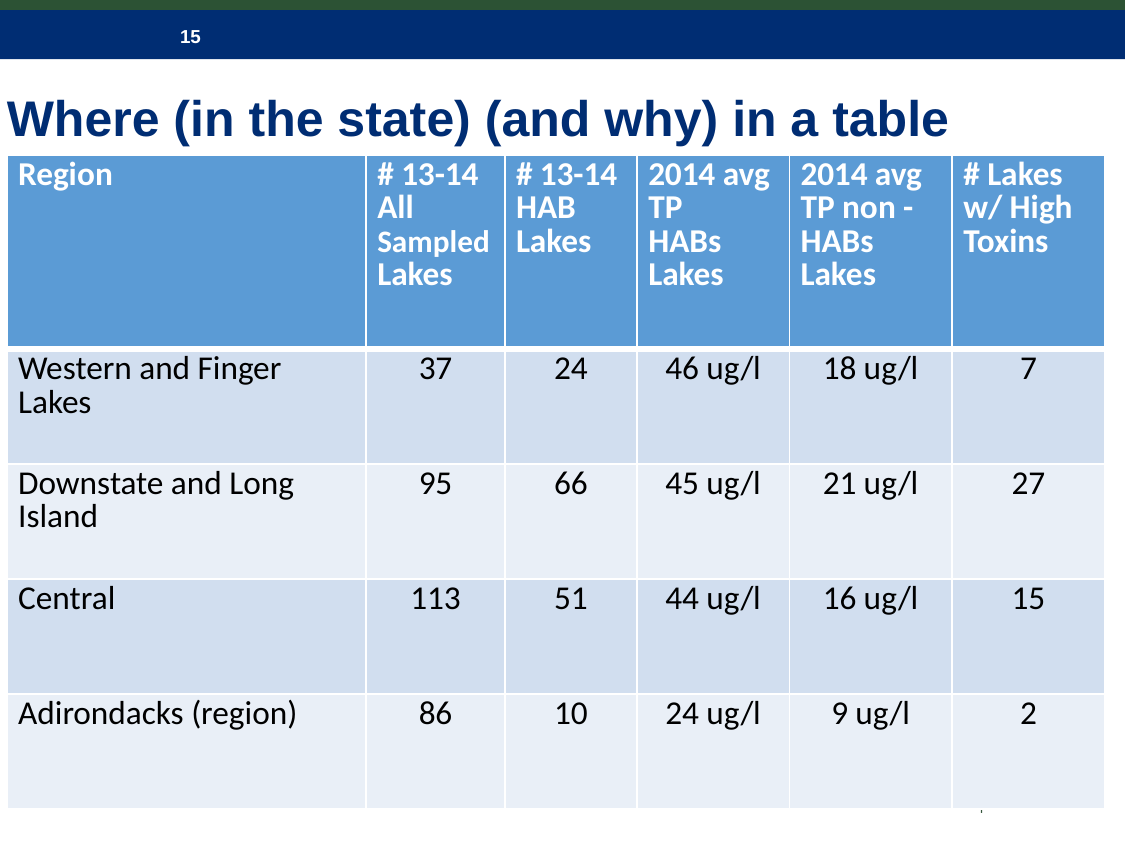

# Where (in the state) (and why) in a table
| Region | # 13-14 All Sampled Lakes | # 13-14 HAB Lakes | 2014 avg TP HABs Lakes | 2014 avg TP non -HABs Lakes | # Lakes w/ High Toxins |
| --- | --- | --- | --- | --- | --- |
| Western and Finger Lakes | 37 | 24 | 46 ug/l | 18 ug/l | 7 |
| Downstate and Long Island | 95 | 66 | 45 ug/l | 21 ug/l | 27 |
| Central | 113 | 51 | 44 ug/l | 16 ug/l | 15 |
| Adirondacks (region) | 86 | 10 | 24 ug/l | 9 ug/l | 2 |